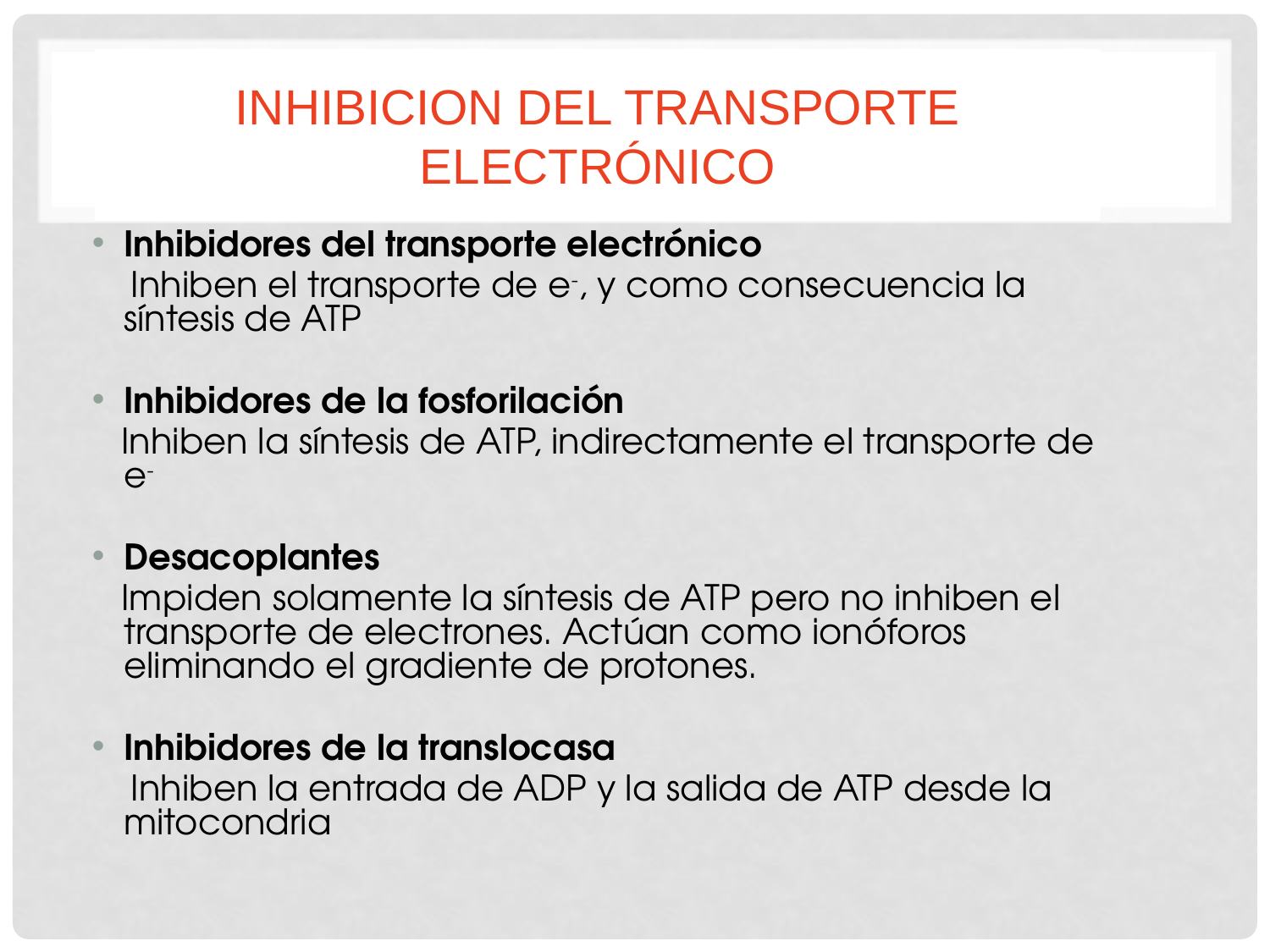

# INHIBICION DEL TRANSPORTE ELECTRÓNICO
Inhibidores del transporte electrónico
    Inhiben el transporte de e-, y como consecuencia la síntesis de ATP

Inhibidores de la fosforilación
   Inhiben la síntesis de ATP, indirectamente el transporte de e-

Desacoplantes
   Impiden solamente la síntesis de ATP pero no inhiben el transporte de electrones. Actúan como ionóforos eliminando el gradiente de protones.

Inhibidores de la translocasa
    Inhiben la entrada de ADP y la salida de ATP desde la mitocondria